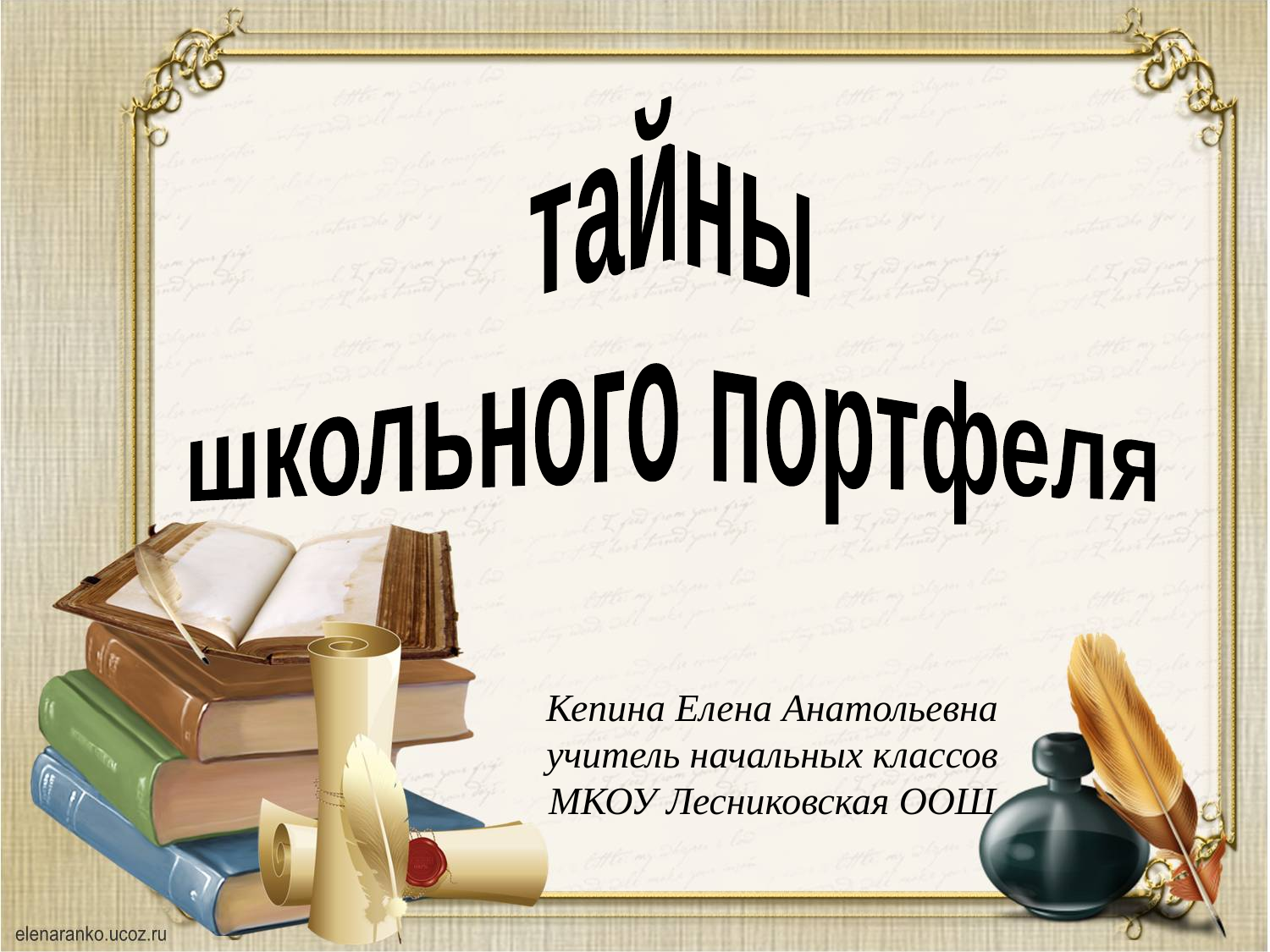

тайны
школьного портфеля

Кепина Елена Анатольевна
учитель начальных классов
МКОУ Лесниковская ООШ